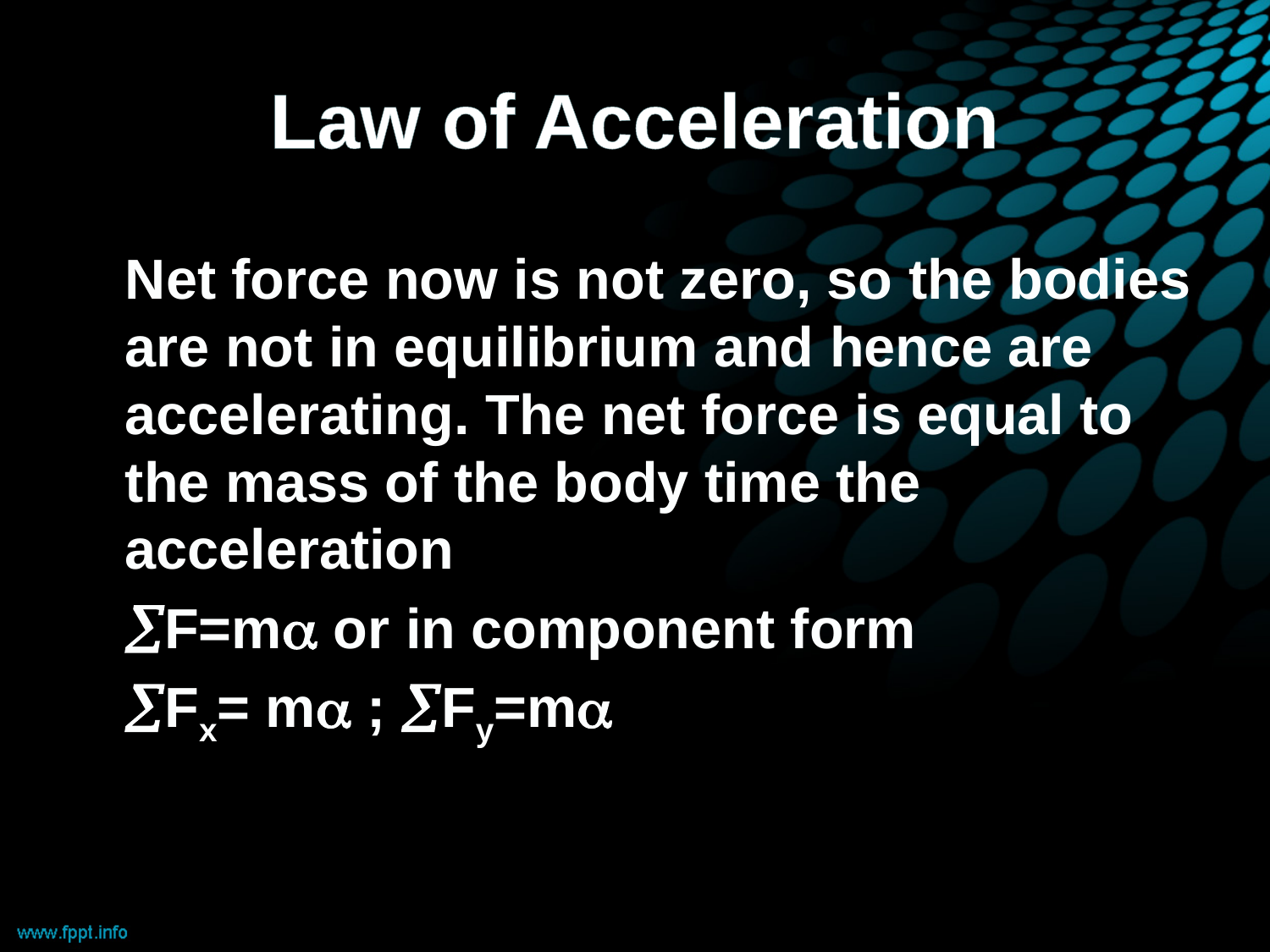

# Law of Acceleration
	Net force now is not zero, so the bodies are not in equilibrium and hence are accelerating. The net force is equal to the mass of the body time the acceleration
	∑F=mα or in component form
	∑Fx= mα ; ∑Fy=mα